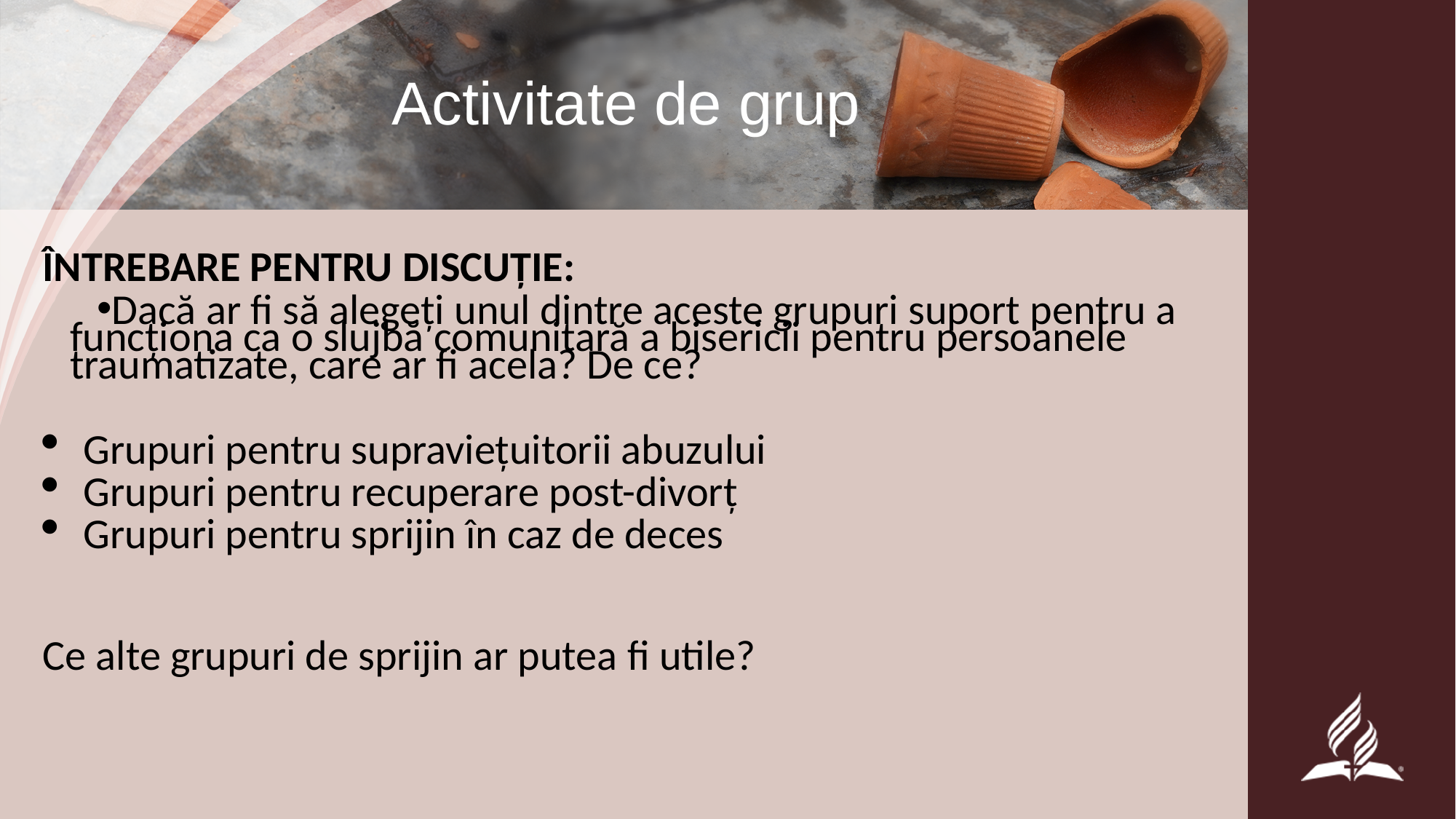

# Activitate de grup
ÎNTREBARE PENTRU DISCUȚIE:
Dacă ar fi să alegeți unul dintre aceste grupuri suport pentru a funcționa ca o slujbă comunitară a bisericii pentru persoanele traumatizate, care ar fi acela? De ce?

Grupuri pentru supraviețuitorii abuzului
Grupuri pentru recuperare post-divorț
Grupuri pentru sprijin în caz de deces

Ce alte grupuri de sprijin ar putea fi utile?